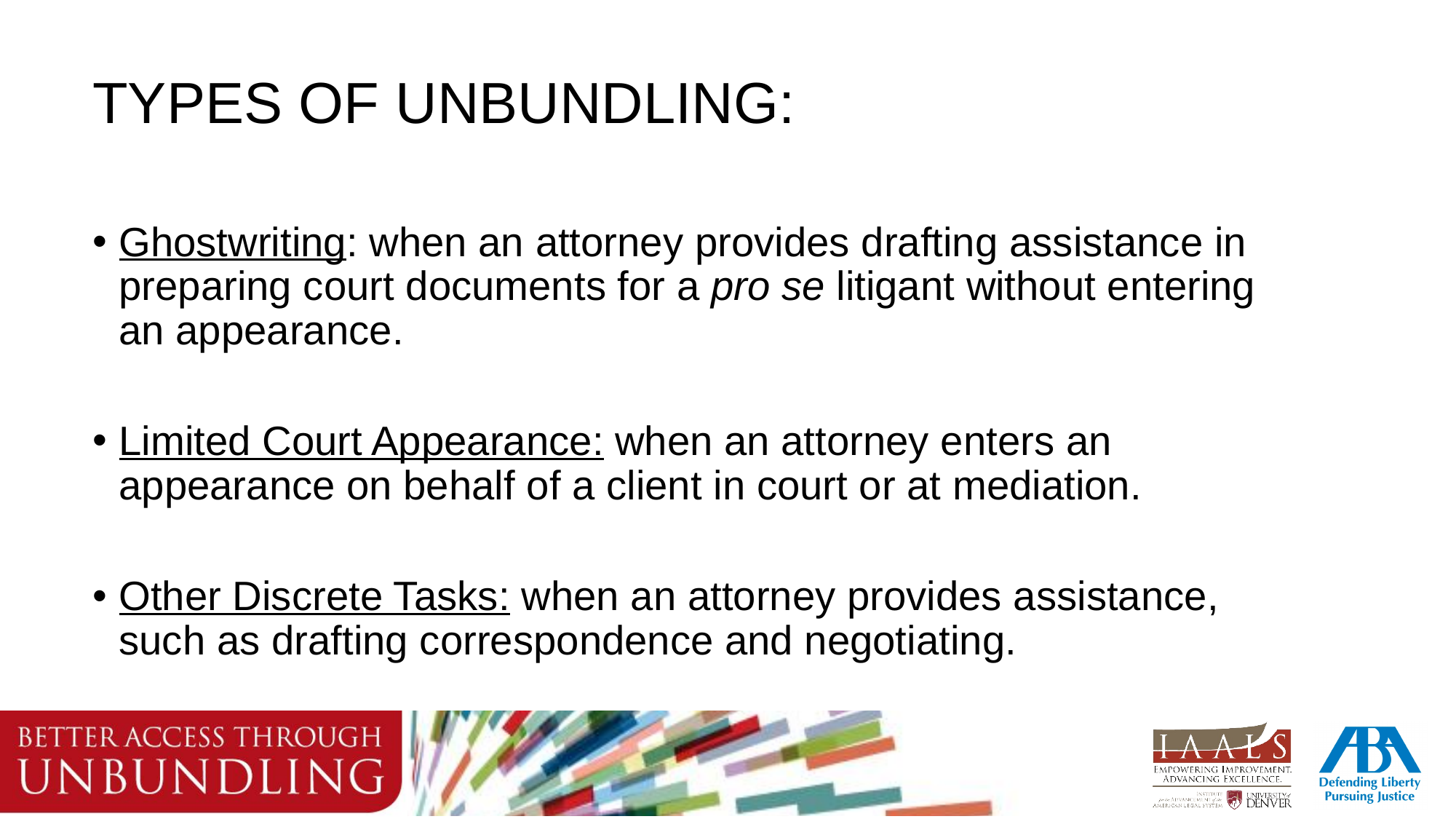

TYPES OF UNBUNDLING:

Ghostwriting: when an attorney provides drafting assistance in preparing court documents for a pro se litigant without entering an appearance.

Limited Court Appearance: when an attorney enters an appearance on behalf of a client in court or at mediation.

Other Discrete Tasks: when an attorney provides assistance, such as drafting correspondence and negotiating.